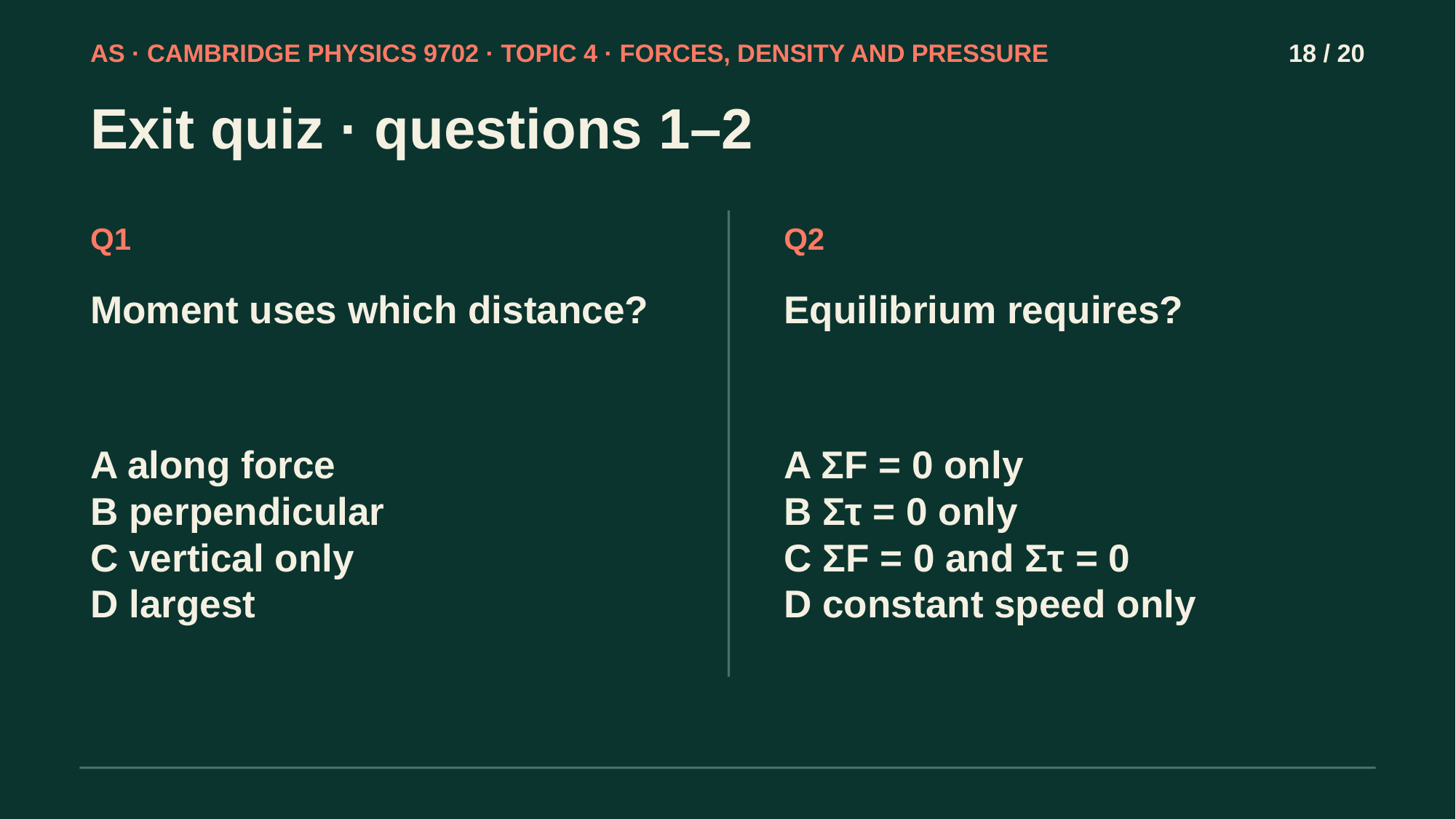

AS · CAMBRIDGE PHYSICS 9702 · TOPIC 4 · FORCES, DENSITY AND PRESSURE
18 / 20
Exit quiz · questions 1–2

Q1
Q2
Moment uses which distance?
Equilibrium requires?
A along force
B perpendicular
C vertical only
D largest
A ΣF = 0 only
B Στ = 0 only
C ΣF = 0 and Στ = 0
D constant speed only